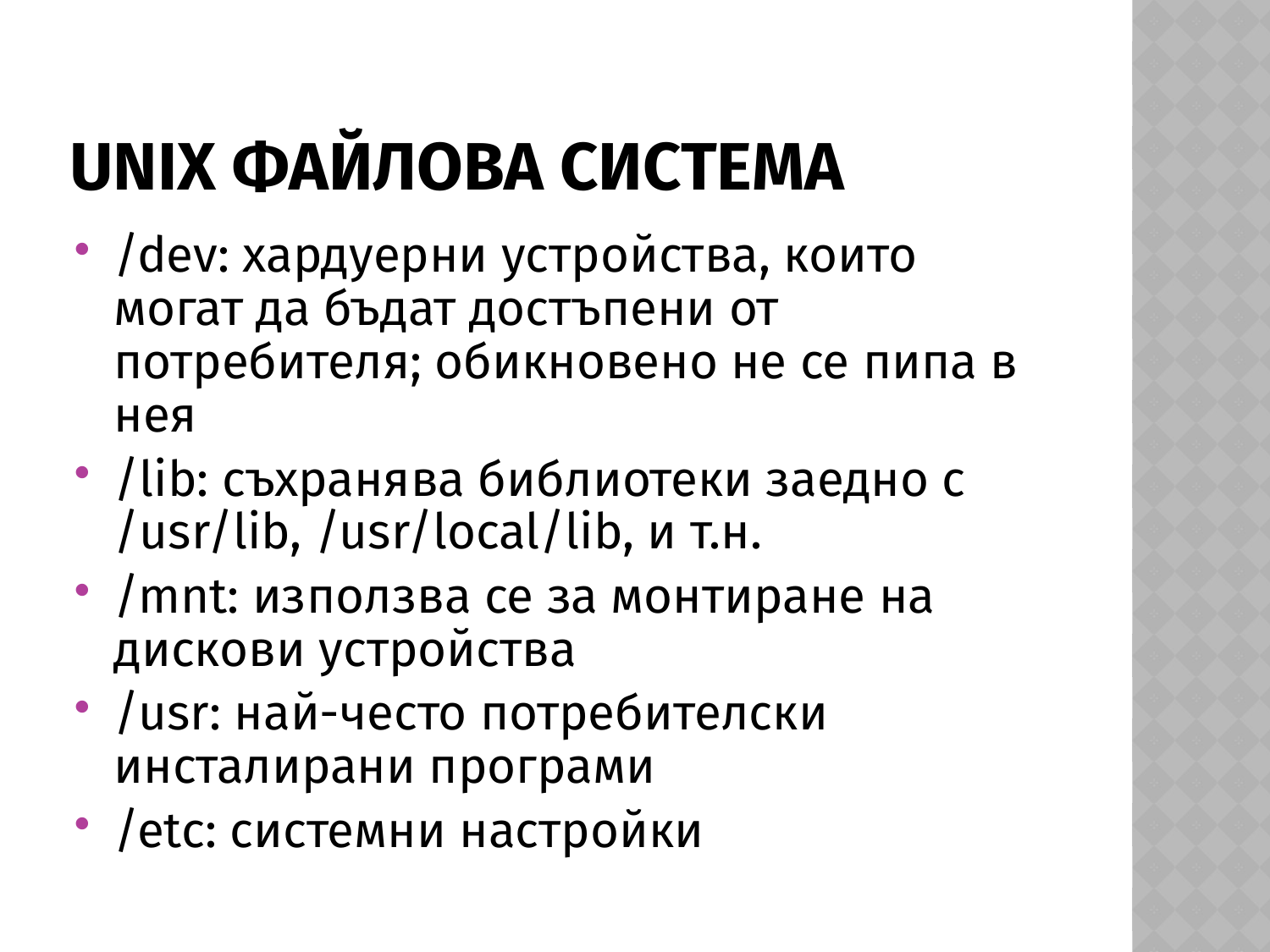

# UNIX файлова система
/dev: хардуерни устройства, които могат да бъдат достъпени от потребителя; обикновено не се пипа в нея
/lib: съхранява библиотеки заедно с /usr/lib, /usr/local/lib, и т.н.
/mnt: използва се за монтиране на дискови устройства
/usr: най-често потребителски инсталирани програми
/etc: системни настройки